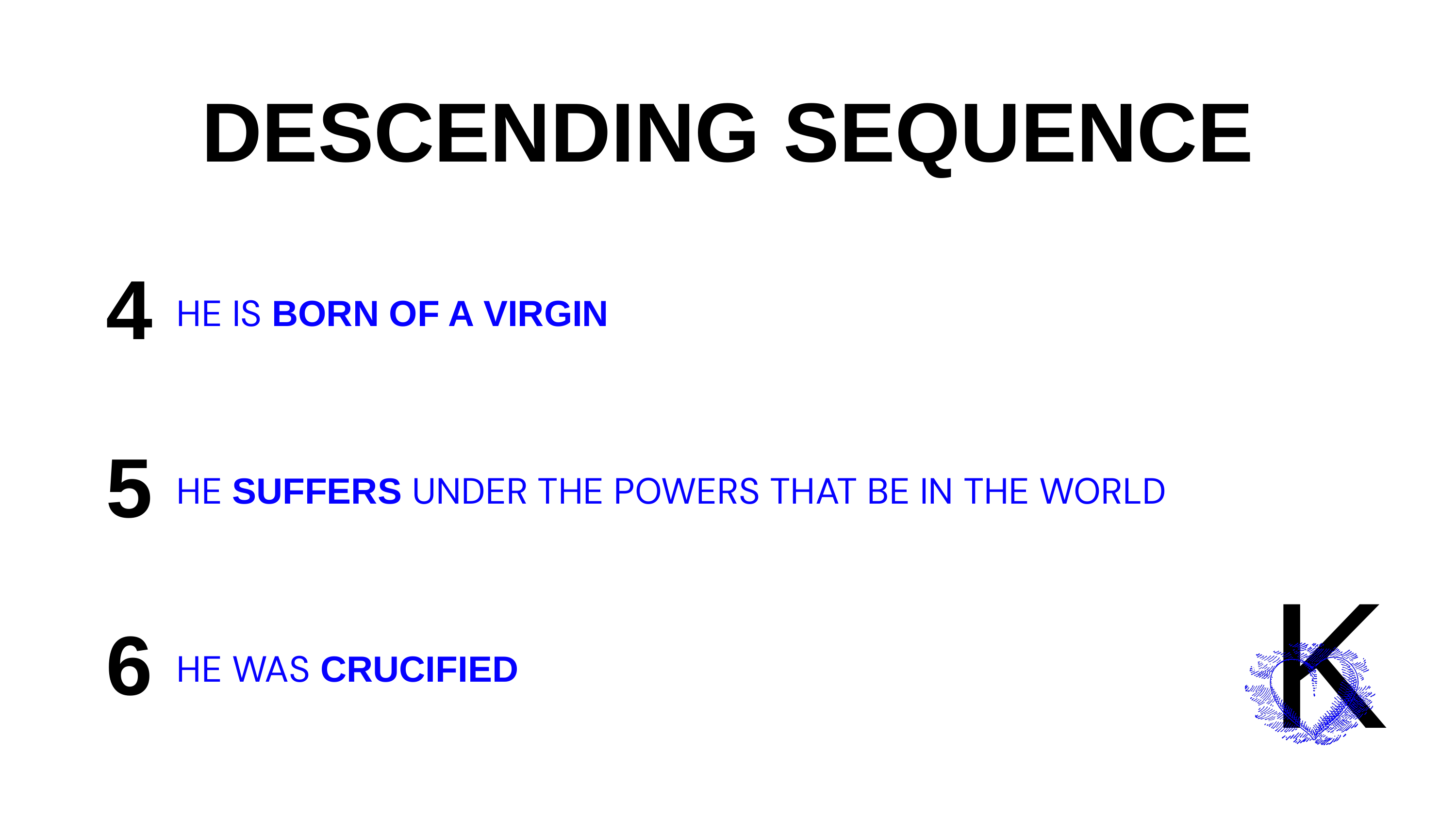

DESCENDING SEQUENCE
4
HE IS BORN OF A VIRGIN
5
HE SUFFERS UNDER THE POWERS THAT BE IN THE WORLD
K

6
HE WAS CRUCIFIED